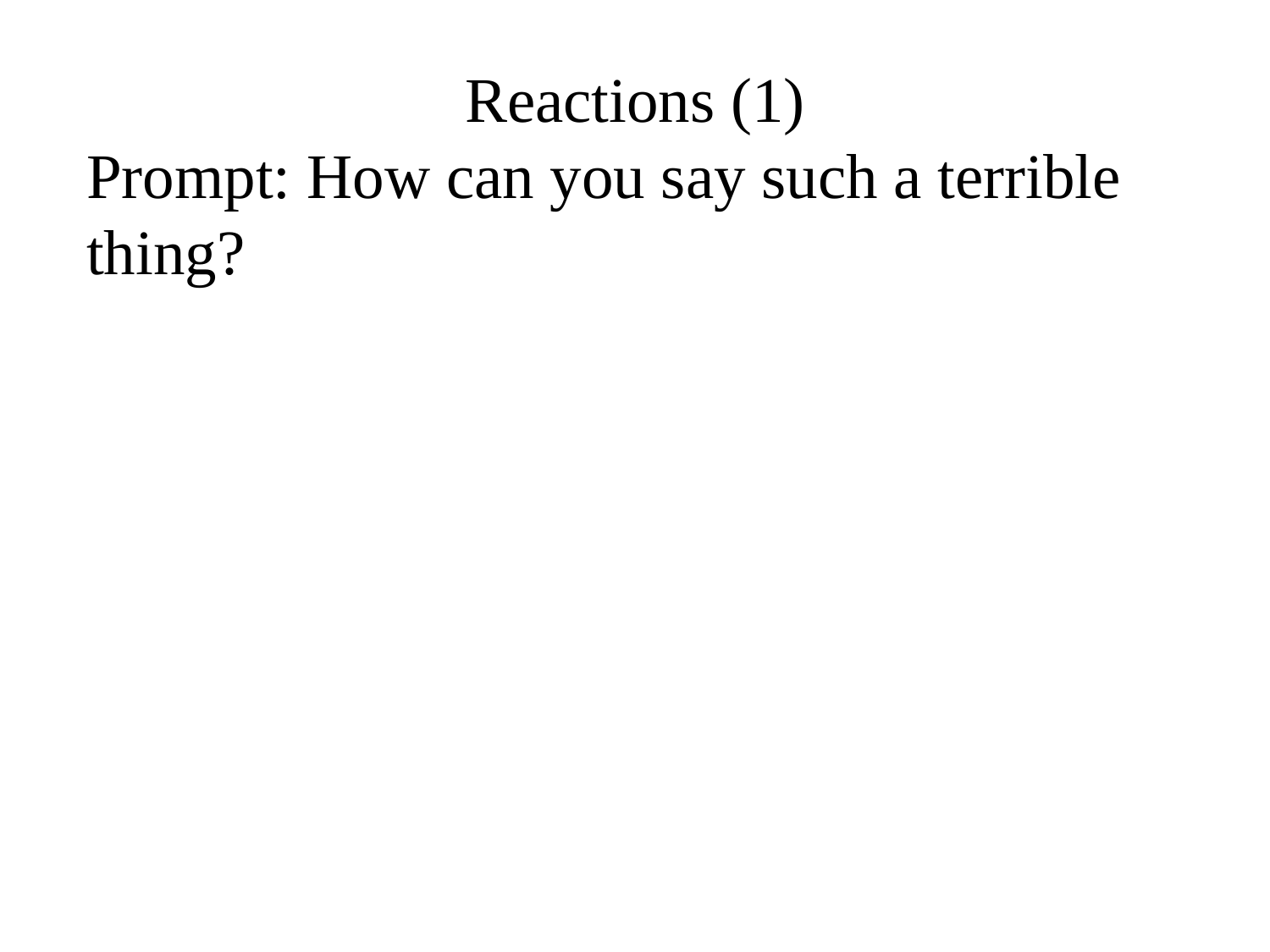

Reactions (1)
Prompt: How can you say such a terrible thing?